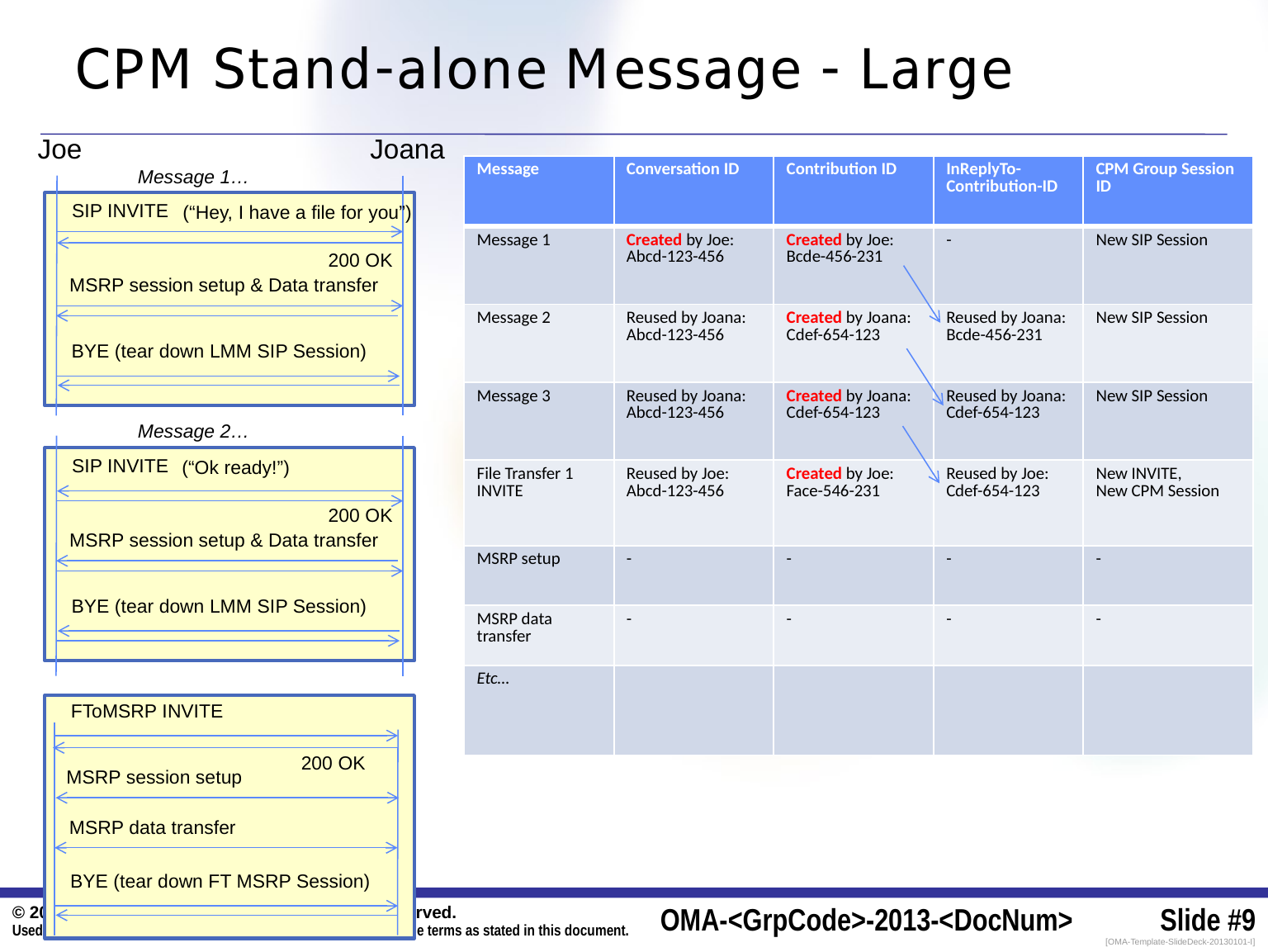

# CPM Stand-alone Message - Large
Joe
Joana
| Message | Conversation ID | Contribution ID | InReplyTo-Contribution-ID | CPM Group Session ID |
| --- | --- | --- | --- | --- |
| Message 1 | Created by Joe: Abcd-123-456 | Created by Joe: Bcde-456-231 | - | New SIP Session |
| Message 2 | Reused by Joana: Abcd-123-456 | Created by Joana: Cdef-654-123 | Reused by Joana: Bcde-456-231 | New SIP Session |
| Message 3 | Reused by Joana: Abcd-123-456 | Created by Joana: Cdef-654-123 | Reused by Joana: Cdef-654-123 | New SIP Session |
| File Transfer 1 INVITE | Reused by Joe: Abcd-123-456 | Created by Joe: Face-546-231 | Reused by Joe: Cdef-654-123 | New INVITE, New CPM Session |
| MSRP setup | - | - | - | - |
| MSRP data transfer | - | - | - | - |
| Etc… |  |  |  |  |
Message 1…

SIP INVITE
(“Hey, I have a file for you”)
200 OK
MSRP session setup & Data transfer
BYE (tear down LMM SIP Session)
Message 2…

SIP INVITE
(“Ok ready!”)
200 OK
MSRP session setup & Data transfer
BYE (tear down LMM SIP Session)

FToMSRP INVITE
200 OK
MSRP session setup
MSRP data transfer
BYE (tear down FT MSRP Session)